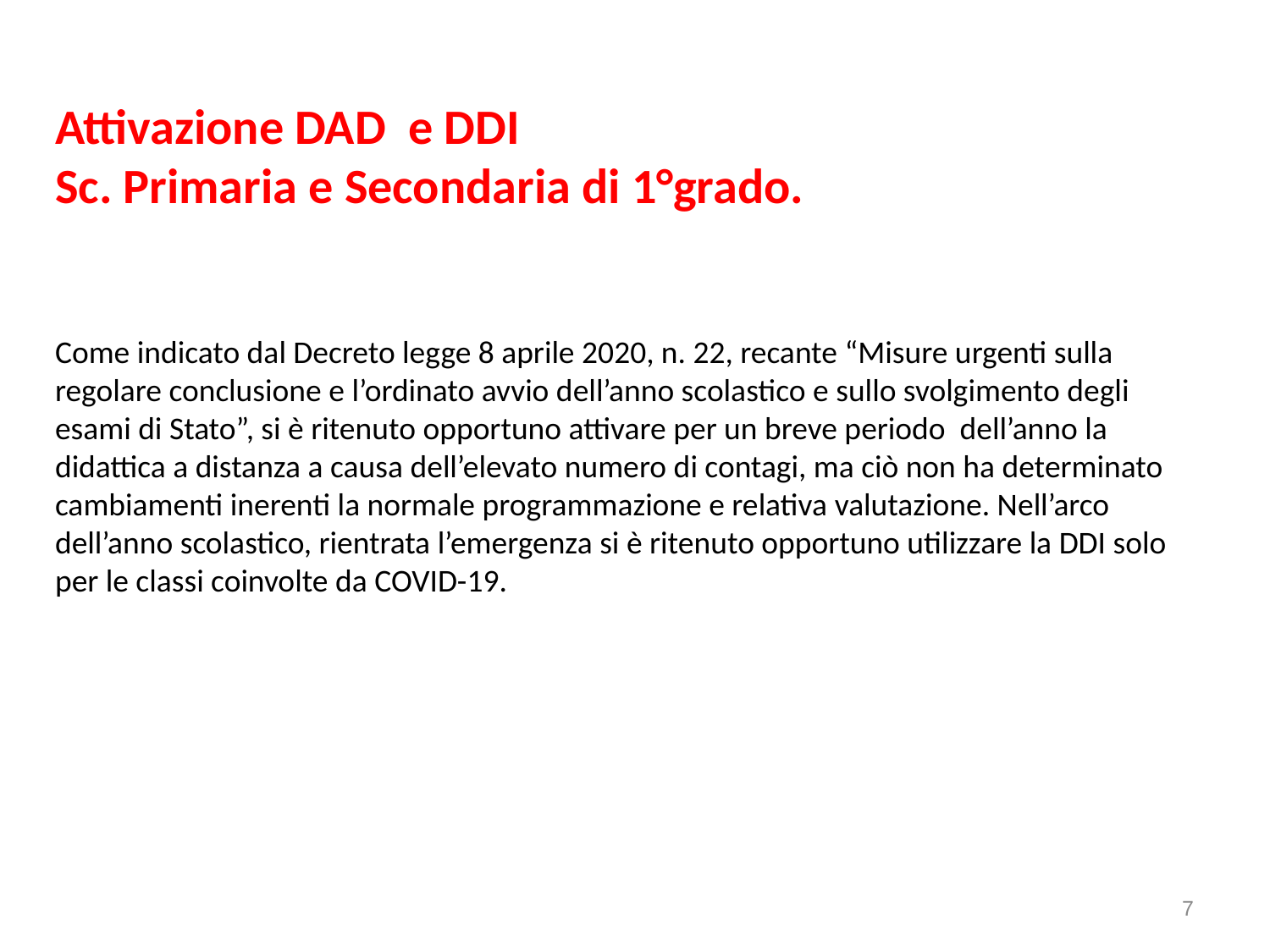

Attivazione DAD  e DDI
Sc. Primaria e Secondaria di 1°grado.

Come indicato dal Decreto legge 8 aprile 2020, n. 22, recante “Misure urgenti sulla regolare conclusione e l’ordinato avvio dell’anno scolastico e sullo svolgimento degli esami di Stato”, si è ritenuto opportuno attivare per un breve periodo  dell’anno la didattica a distanza a causa dell’elevato numero di contagi, ma ciò non ha determinato cambiamenti inerenti la normale programmazione e relativa valutazione. Nell’arco dell’anno scolastico, rientrata l’emergenza si è ritenuto opportuno utilizzare la DDI solo per le classi coinvolte da COVID-19.

7